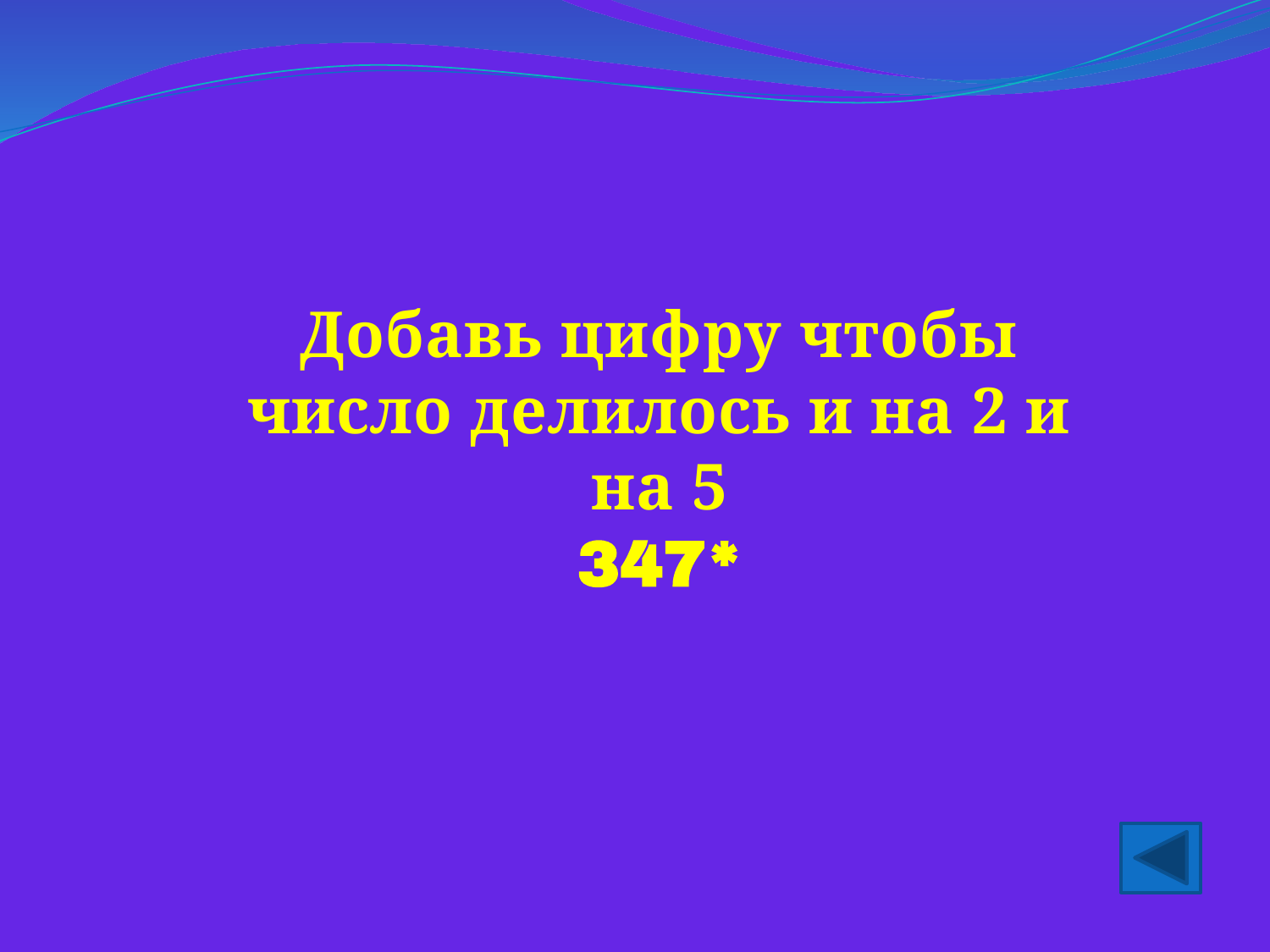

Добавь цифру чтобы число делилось и на 2 и на 5
347*